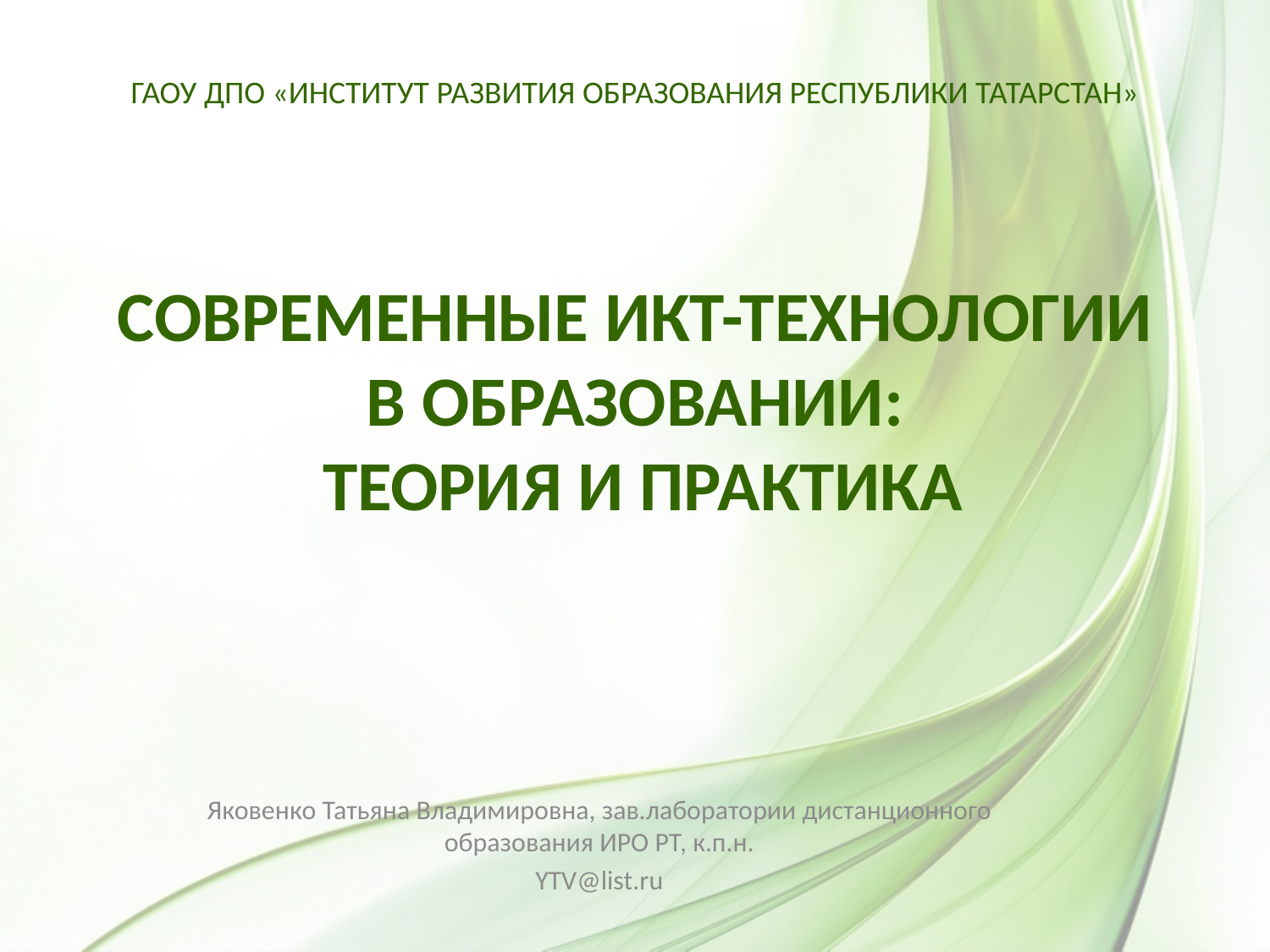

ГАОУ ДПО «ИНСТИТУТ РАЗВИТИЯ ОБРАЗОВАНИЯ РЕСПУБЛИКИ ТАТАРСТАН»
# СОВРЕМЕННЫЕ ИКТ-ТЕХНОЛОГИИ В ОБРАЗОВАНИИ: ТЕОРИЯ И ПРАКТИКА
Яковенко Татьяна Владимировна, зав.лаборатории дистанционного образования ИРО РТ, к.п.н.
YTV@list.ru